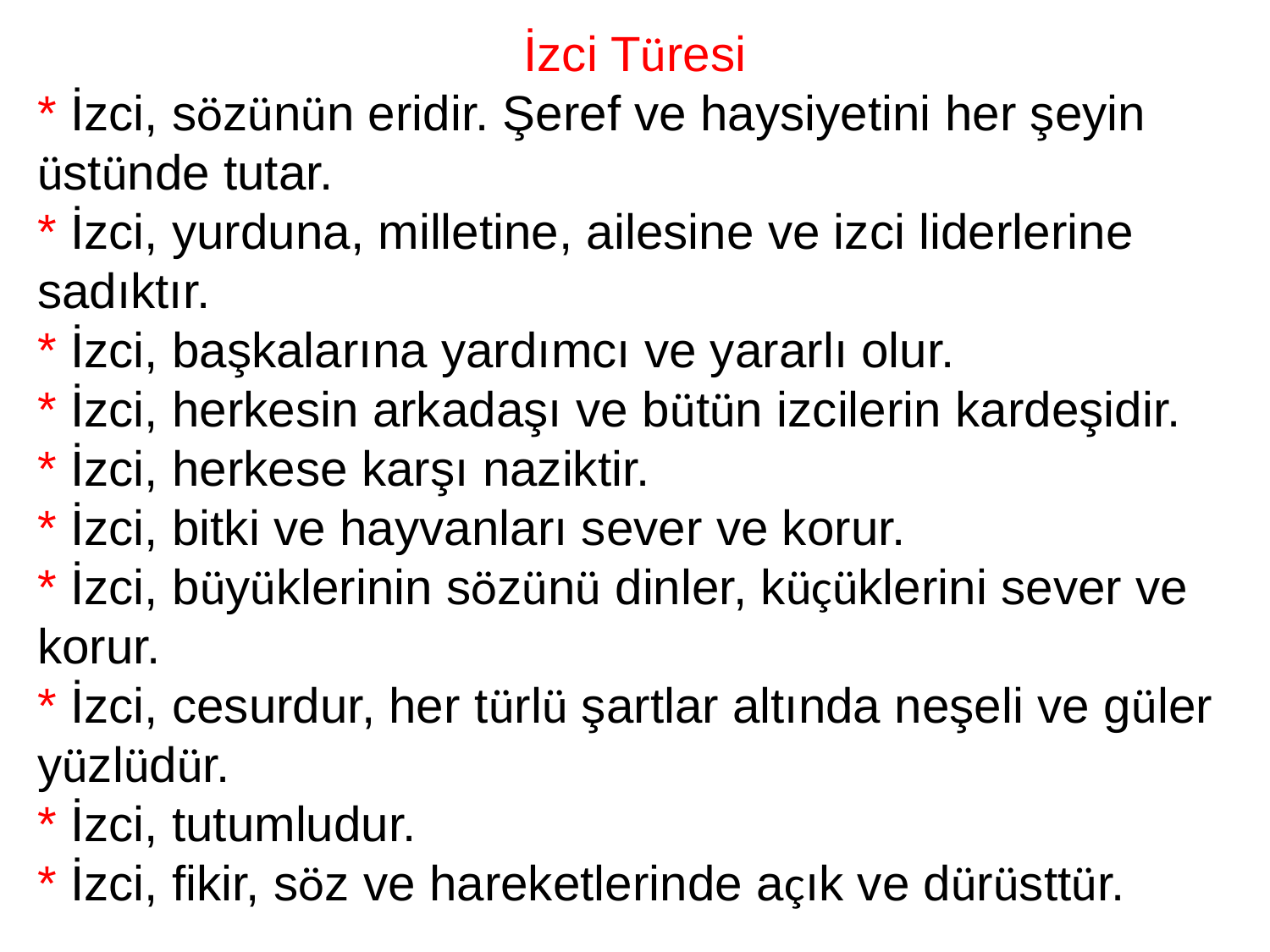

İzci Türesi
* İzci, sözünün eridir. Şeref ve haysiyetini her şeyin üstünde tutar.
* İzci, yurduna, milletine, ailesine ve izci liderlerine sadıktır.
* İzci, başkalarına yardımcı ve yararlı olur.
* İzci, herkesin arkadaşı ve bütün izcilerin kardeşidir.
* İzci, herkese karşı naziktir.
* İzci, bitki ve hayvanları sever ve korur.
* İzci, büyüklerinin sözünü dinler, küçüklerini sever ve korur.
* İzci, cesurdur, her türlü şartlar altında neşeli ve güler yüzlüdür.
* İzci, tutumludur.
* İzci, fikir, söz ve hareketlerinde açık ve dürüsttür.